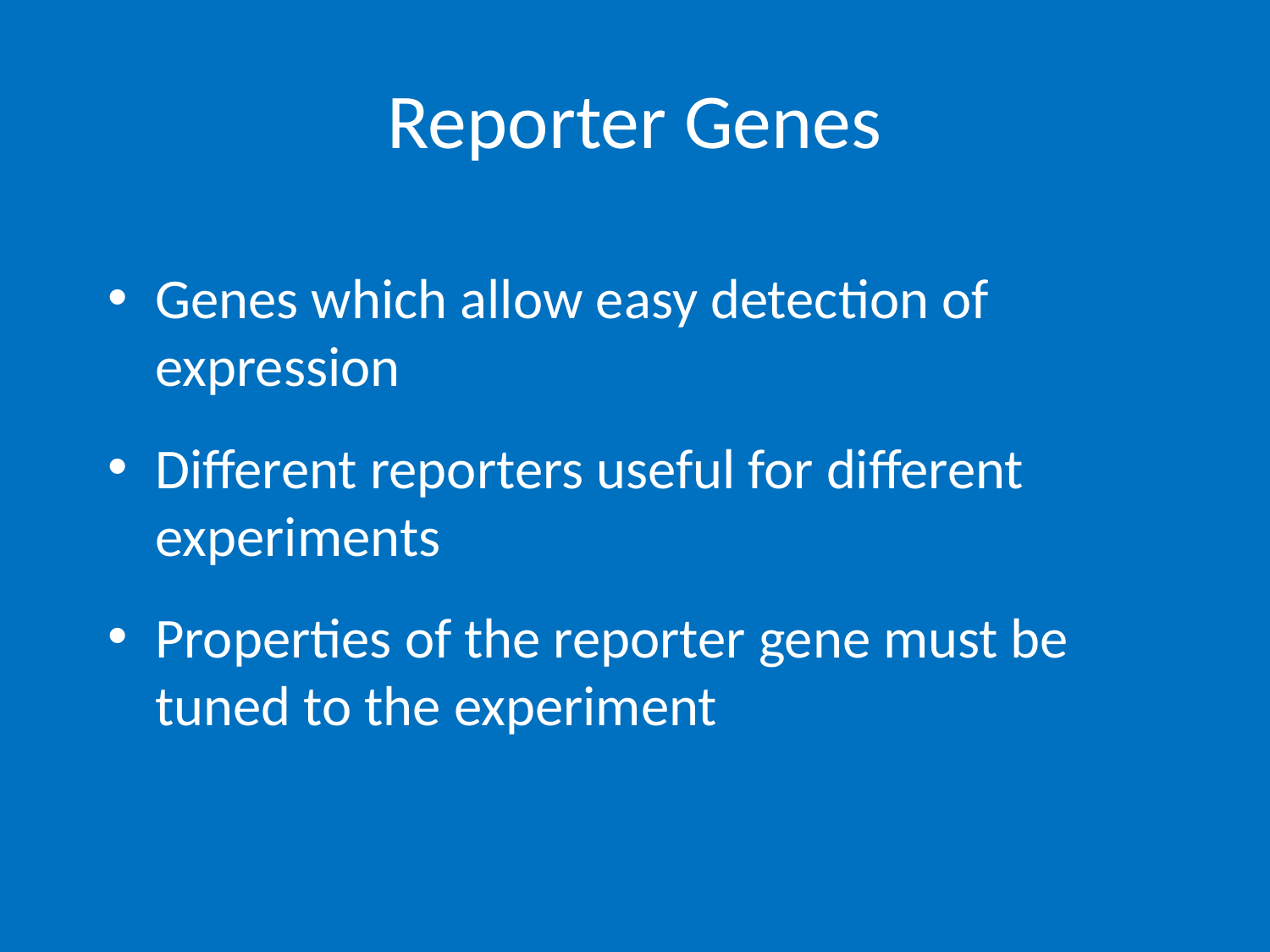

# Reporter Genes
Genes which allow easy detection of expression
Different reporters useful for different experiments
Properties of the reporter gene must be tuned to the experiment